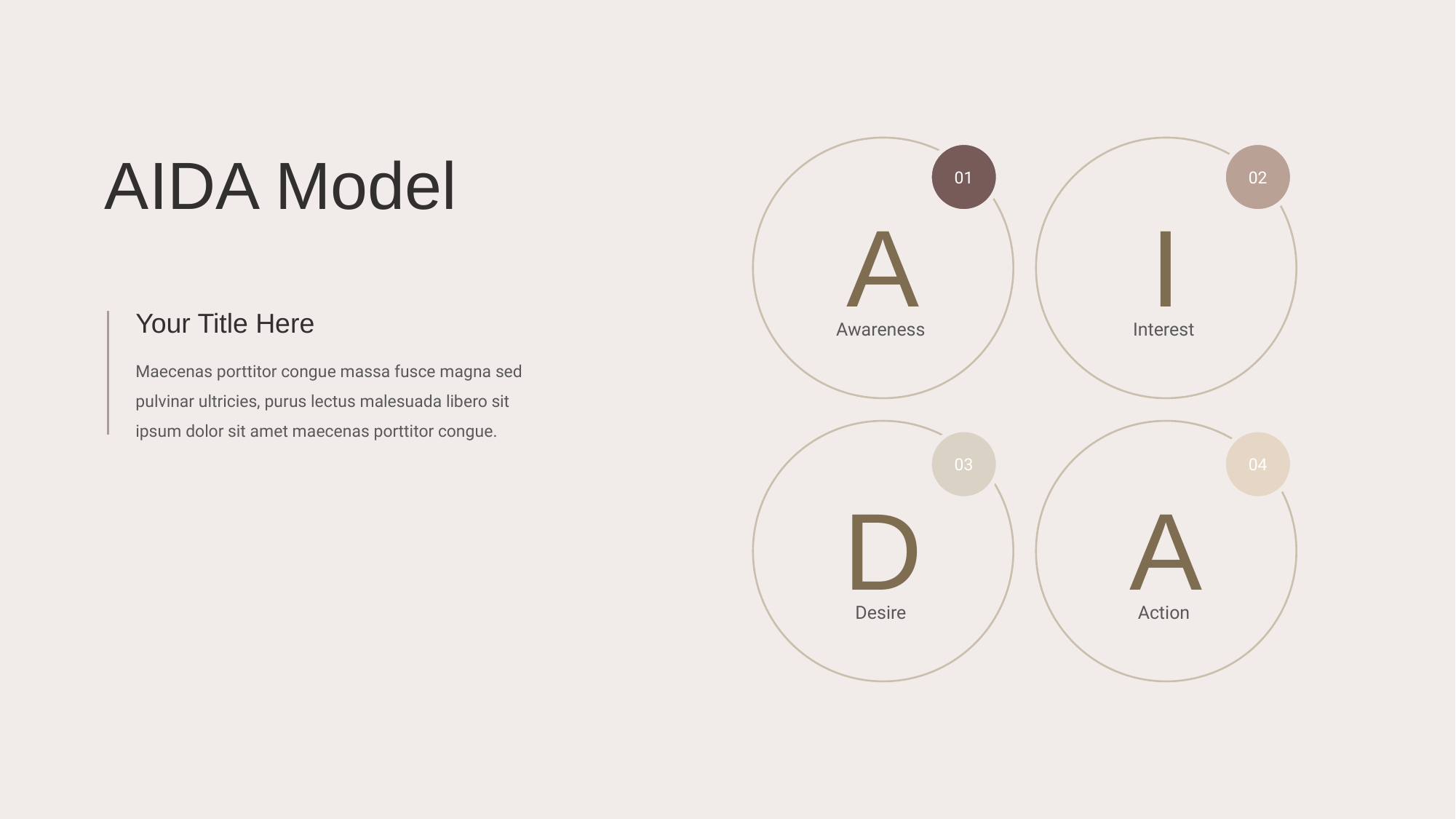

AIDA Model

01
A
Awareness

02
I
Your Title Here
Interest
Maecenas porttitor congue massa fusce magna sed pulvinar ultricies, purus lectus malesuada libero sit ipsum dolor sit amet maecenas porttitor congue.

03
04
D
Desire
A
Action